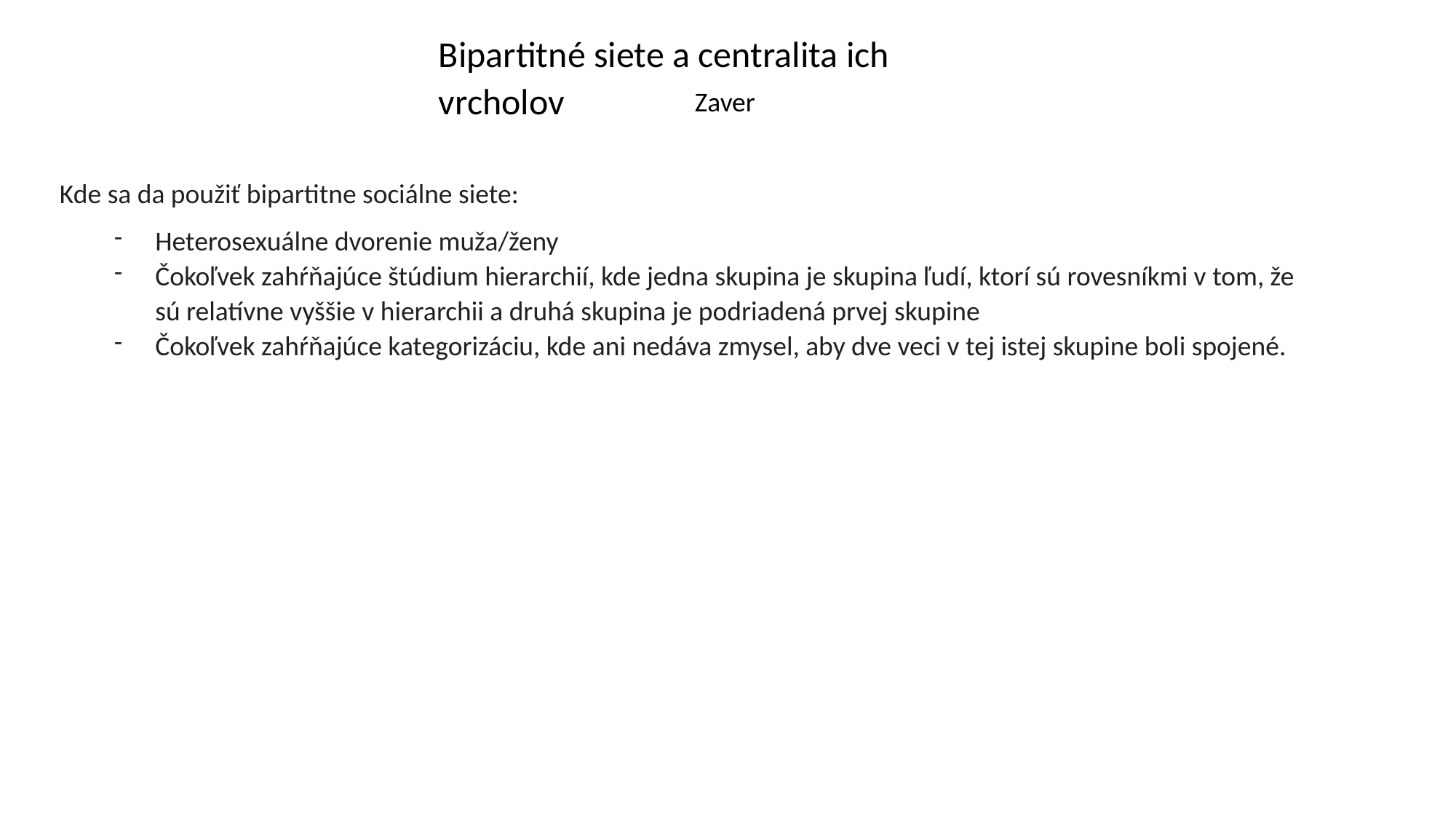

Bipartitné siete a centralita ich vrcholov
Zaver
Kde sa da použiť bipartitne sociálne siete:
Heterosexuálne dvorenie muža/ženy
Čokoľvek zahŕňajúce štúdium hierarchií, kde jedna skupina je skupina ľudí, ktorí sú rovesníkmi v tom, že sú relatívne vyššie v hierarchii a druhá skupina je podriadená prvej skupine
Čokoľvek zahŕňajúce kategorizáciu, kde ani nedáva zmysel, aby dve veci v tej istej skupine boli spojené.